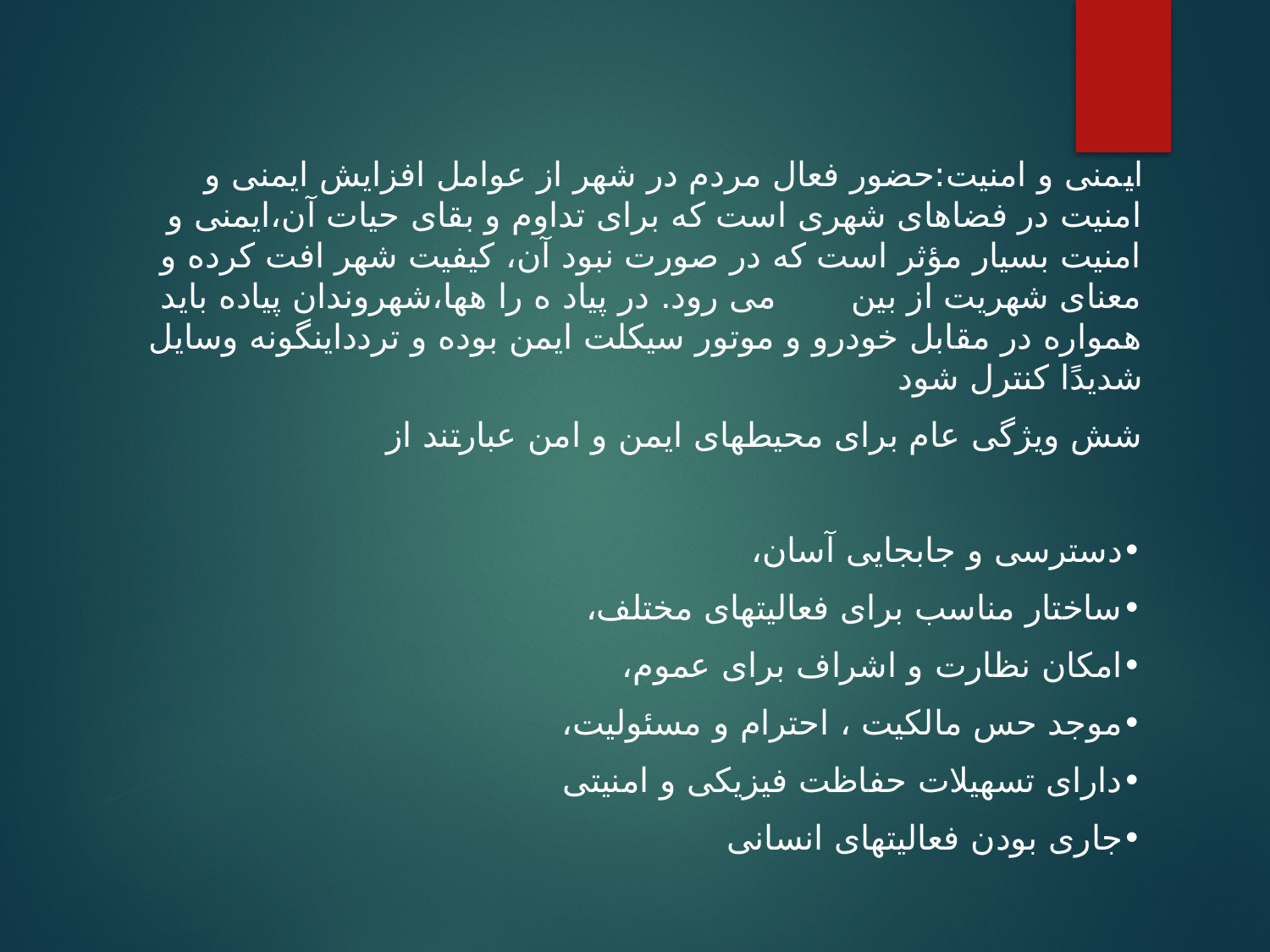

ایمنی و امنیت:حضور فعال مردم در شهر از عوامل افزایش ایمنی و امنیت در فضاهای شهری است که برای تداوم و بقای حیات آن،ایمنی و امنیت بسیار مؤثر است که در صورت نبود آن، کیفیت شهر افت کرده و معنای شهریت از بین       می رود. در پیاد ه را هها،شهروندان پیاده باید همواره در مقابل خودرو و موتور سیکلت ایمن بوده و تردداینگونه وسایل شدیدًا کنترل شود
شش ویژگی عام برای محیطهای ایمن و امن عبارتند از

•دسترسی و جابجایی آسان،
•ساختار مناسب برای فعالیتهای مختلف،
•امکان نظارت و اشراف برای عموم،
•موجد حس مالکیت ، احترام و مسئولیت،
•دارای تسهیلات حفاظت فیزیکی و امنیتی
•جاری بودن فعالیتهای انسانی